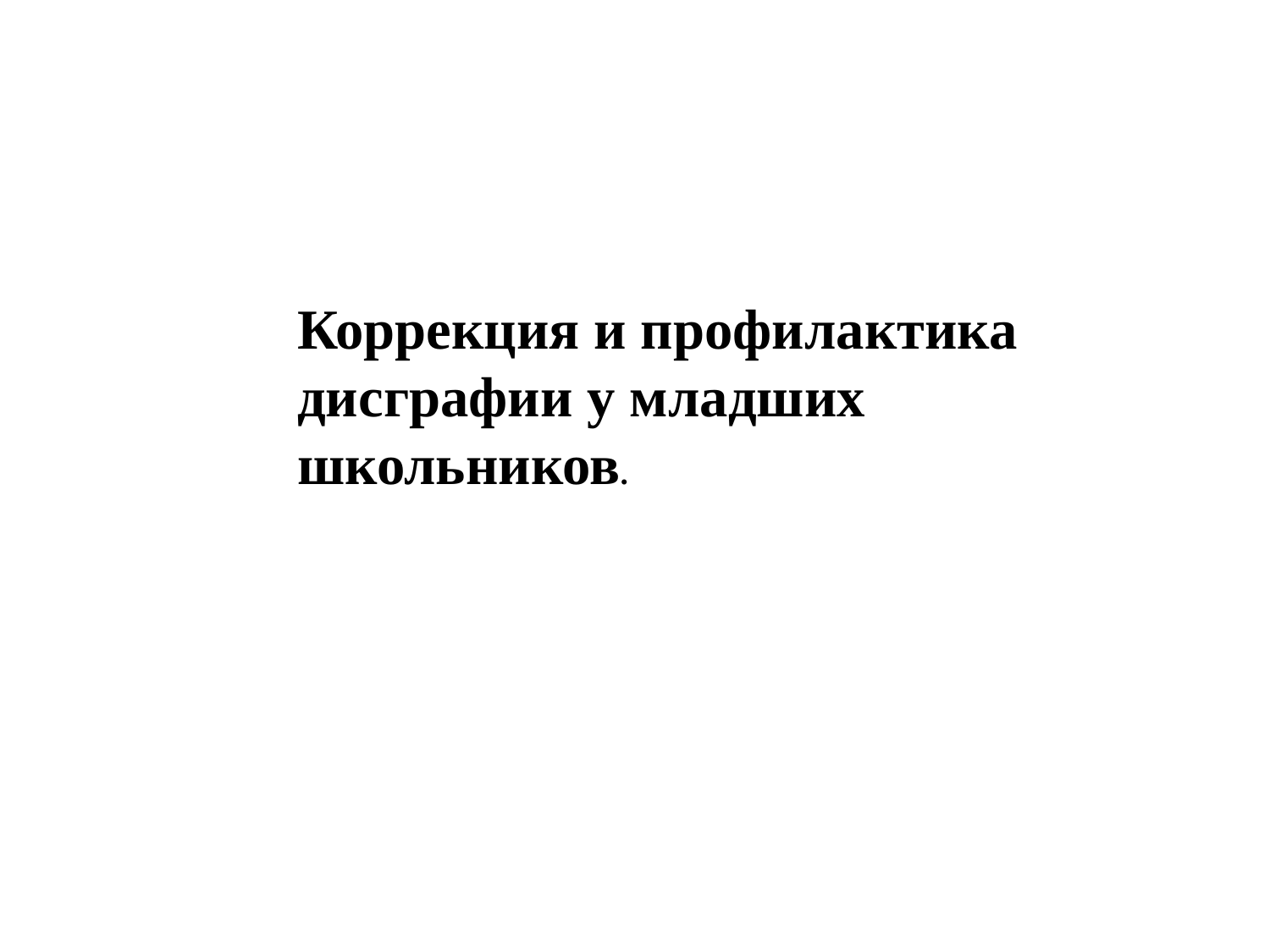

Коррекция и профилактика дисграфии у младших школьников.